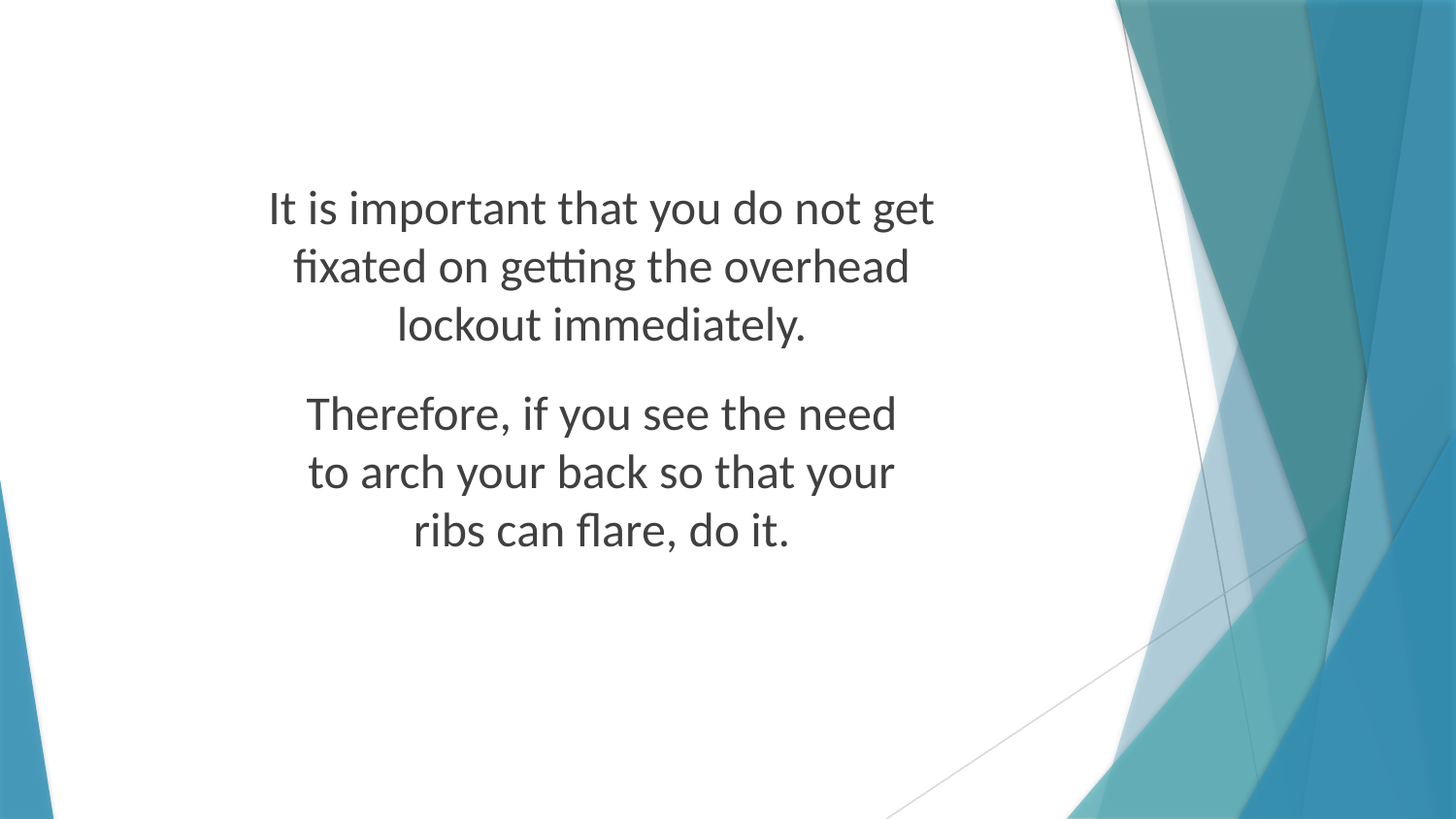

It is important that you do not get fixated on getting the overhead lockout immediately.
Therefore, if you see the need to arch your back so that your ribs can flare, do it.